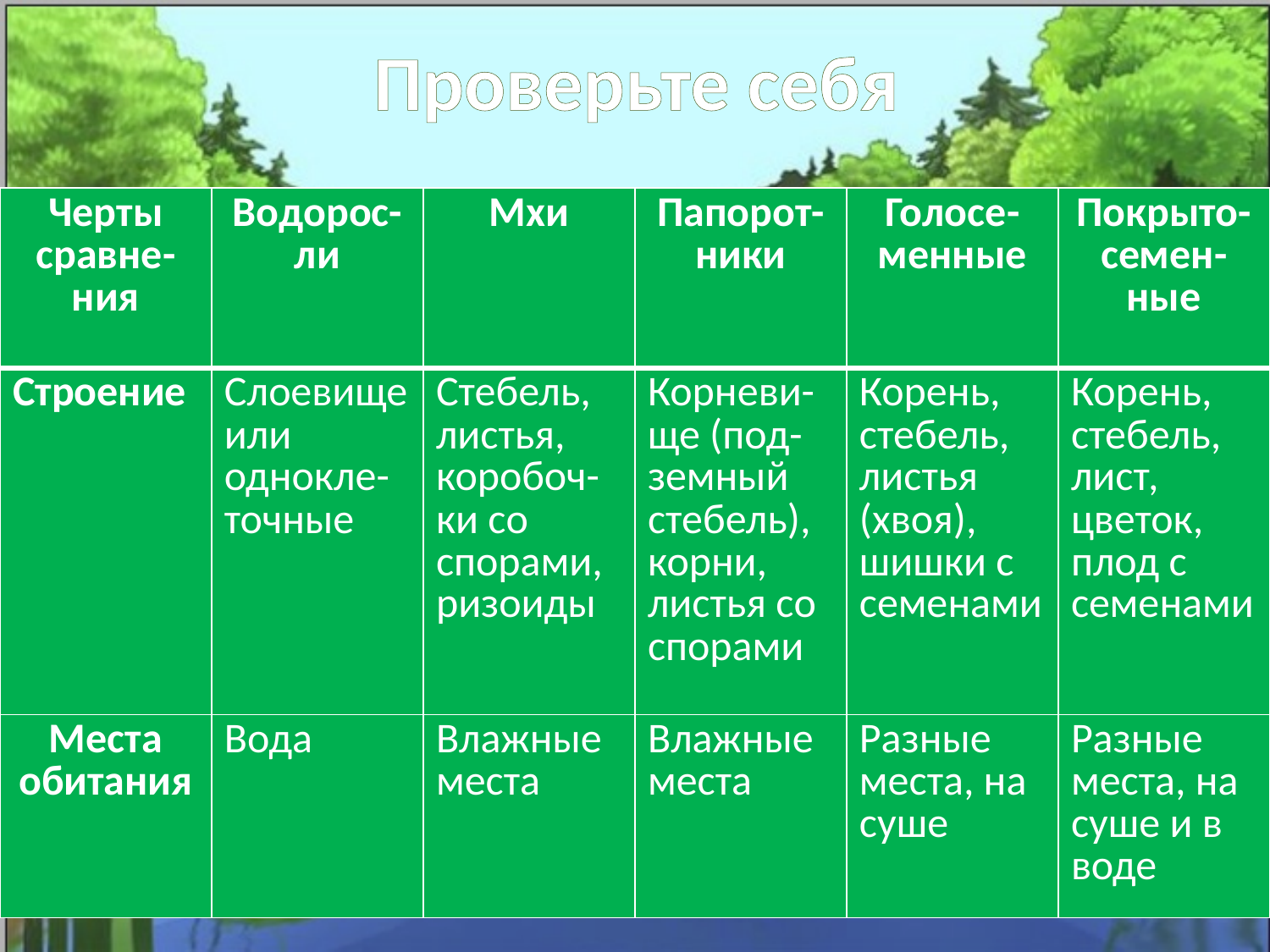

# Проверьте себя
| Черты сравне-ния | Водорос-ли | Мхи | Папорот-ники | Голосе-менные | Покрыто-семен-ные |
| --- | --- | --- | --- | --- | --- |
| Строение | Слоевище или однокле-точные | Стебель, листья, коробоч-ки со спорами, ризоиды | Корневи-ще (под-земный стебель), корни, листья со спорами | Корень, стебель, листья (хвоя), шишки с семенами | Корень, стебель, лист, цветок, плод с семенами |
| Места обитания | Вода | Влажные места | Влажные места | Разные места, на суше | Разные места, на суше и в воде |